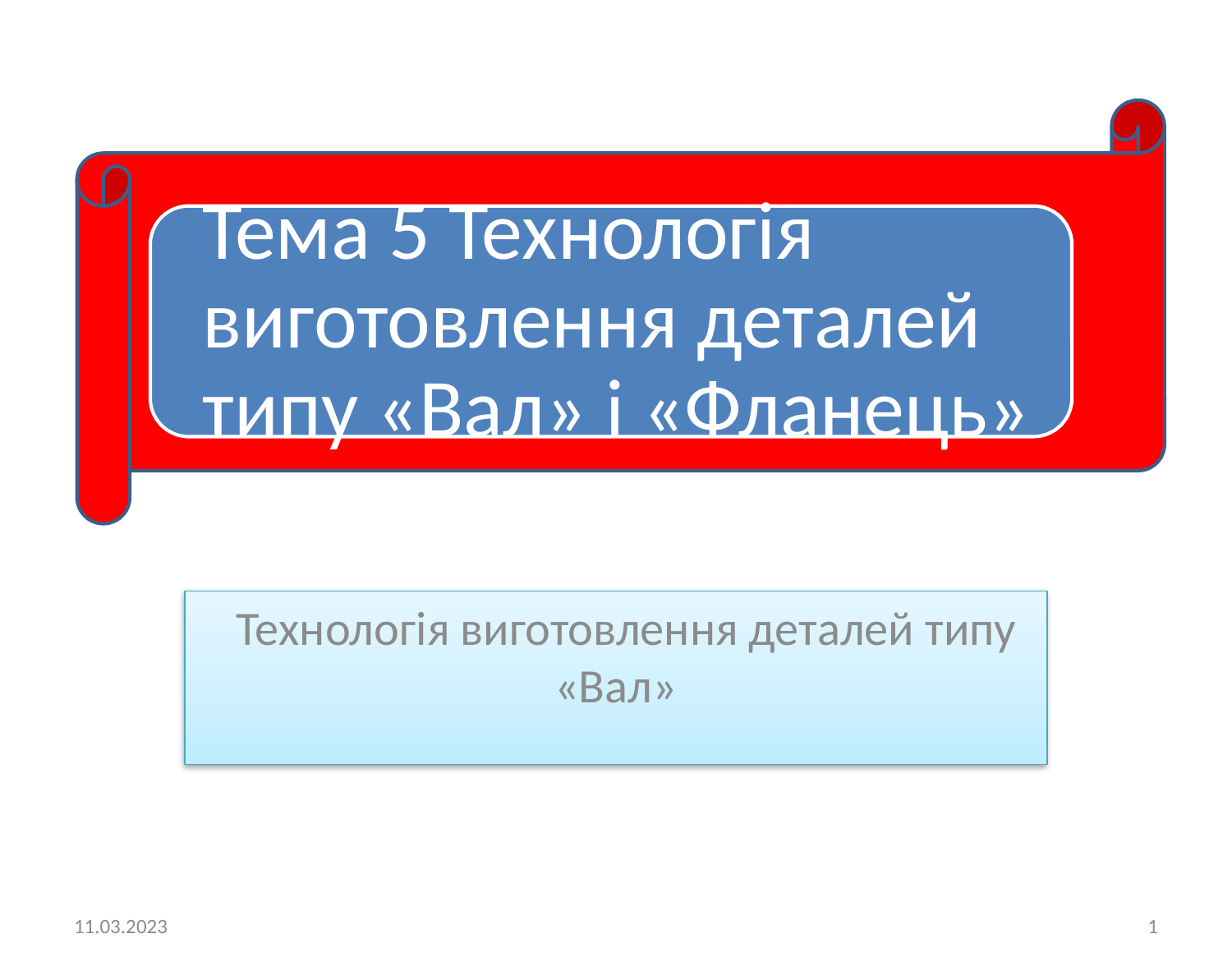

#
Dвиготовлення Ввалів і фланців
Тема 5 Технологія виготовлення деталей типу «Вал» і «Фланець»
  Технологія виготовлення деталей типу «Вал»
11.03.2023
1